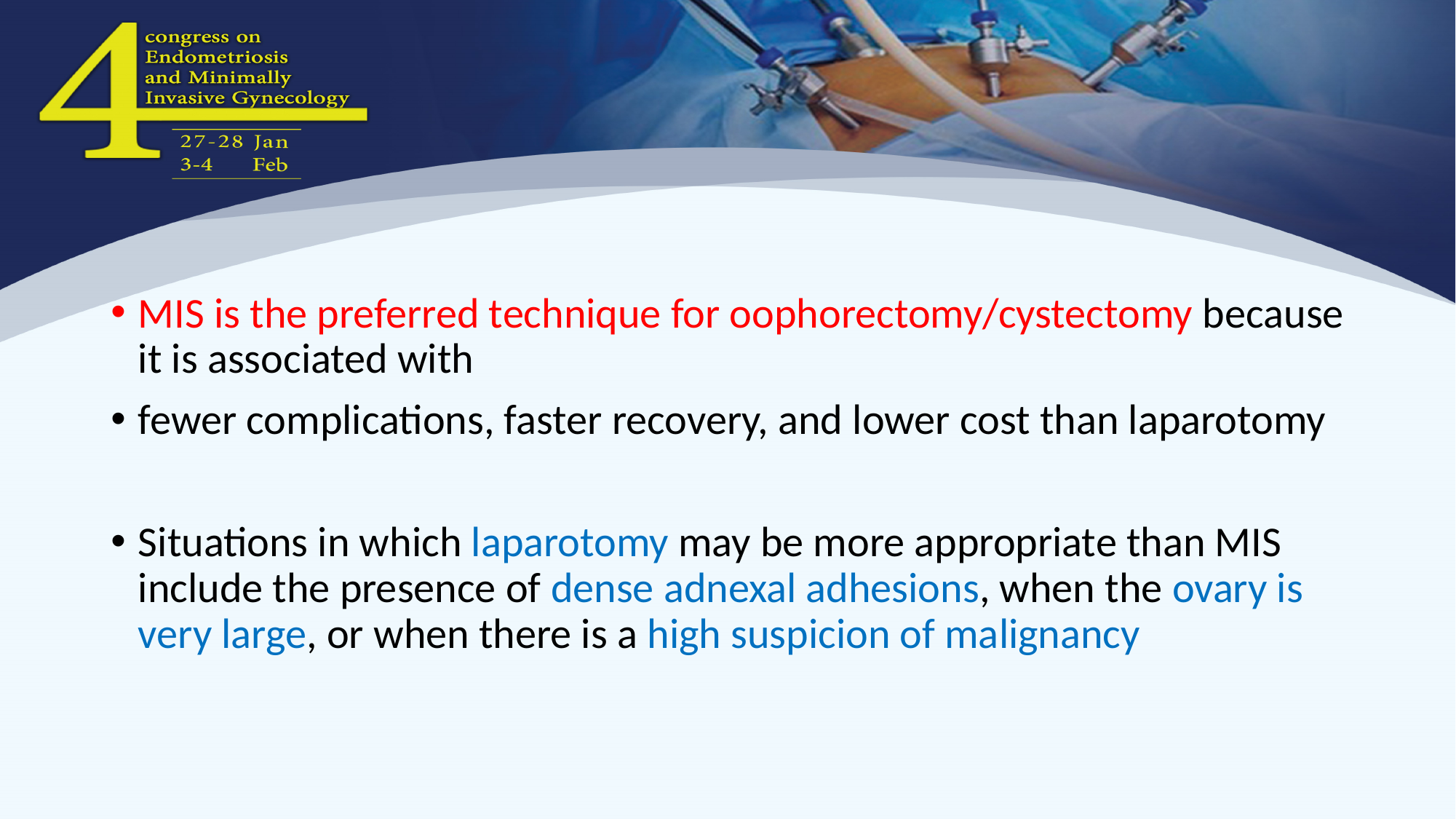

#
MIS is the preferred technique for oophorectomy/cystectomy because it is associated with
fewer complications, faster recovery, and lower cost than laparotomy

Situations in which laparotomy may be more appropriate than MIS include the presence of dense adnexal adhesions, when the ovary is very large, or when there is a high suspicion of malignancy